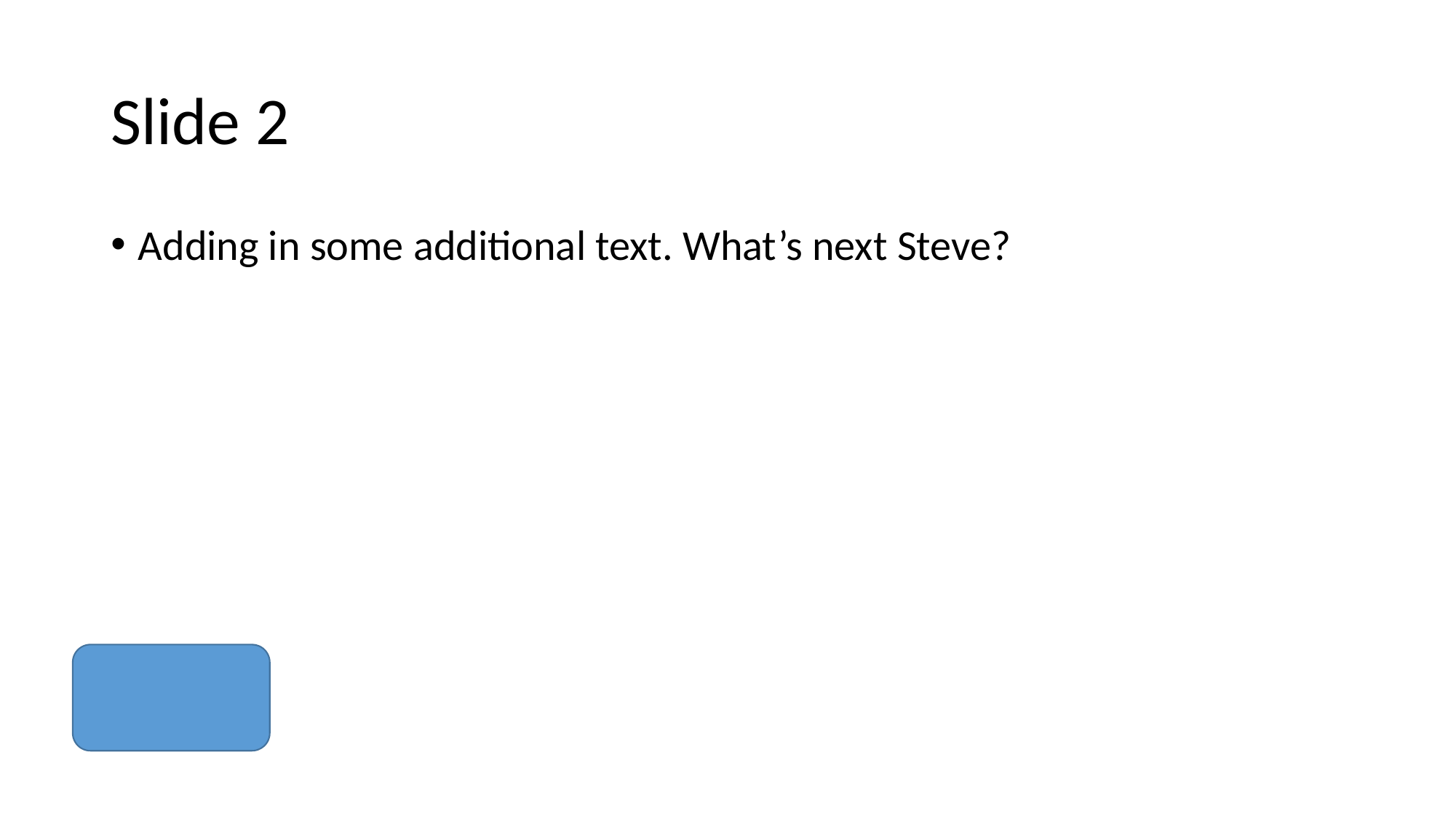

# Slide 2
Adding in some additional text. What’s next Steve?